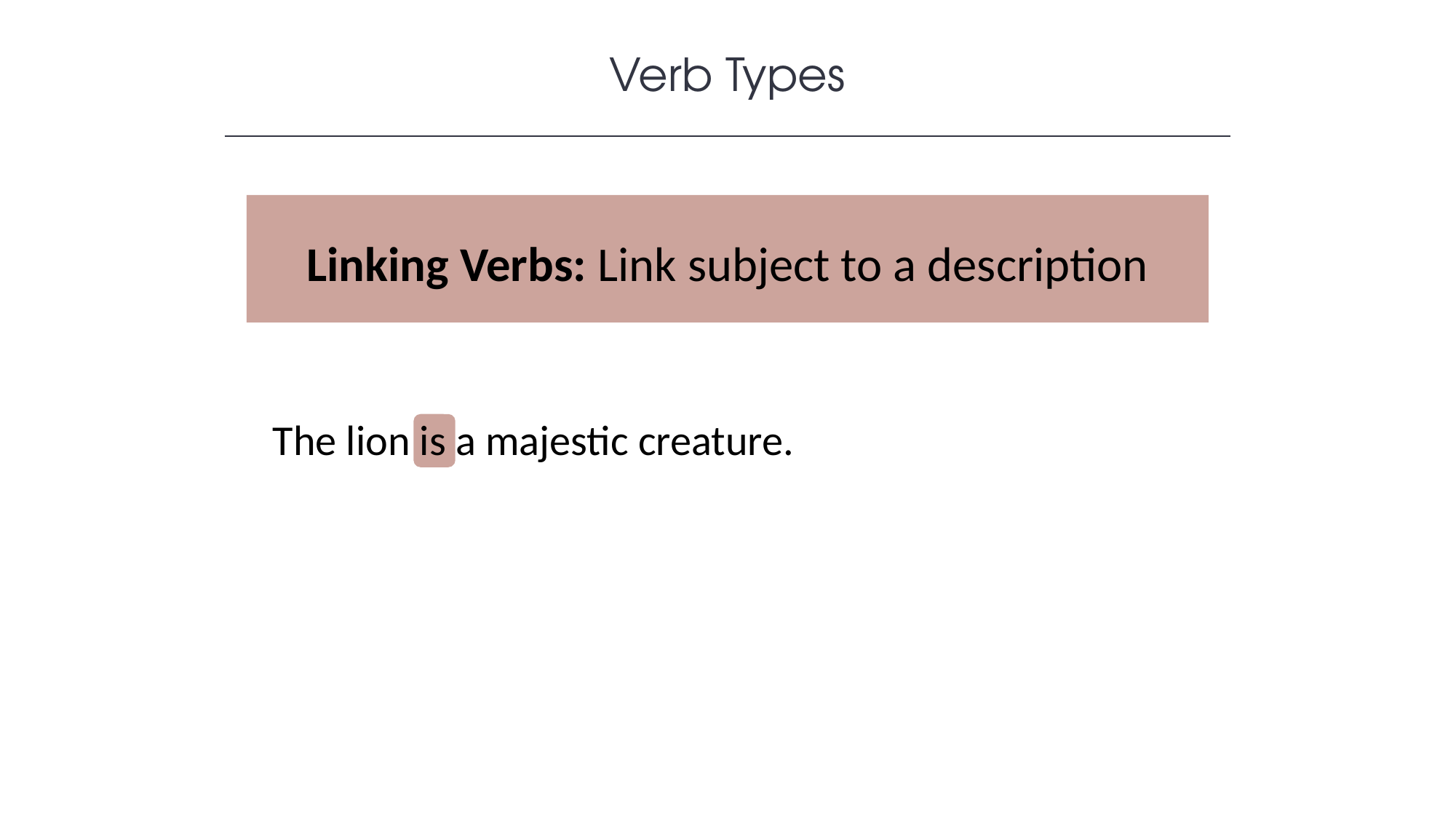

Verb Types
HAWKES LEARNING

Linking Verbs: Link subject to a description
The lion is a majestic creature.